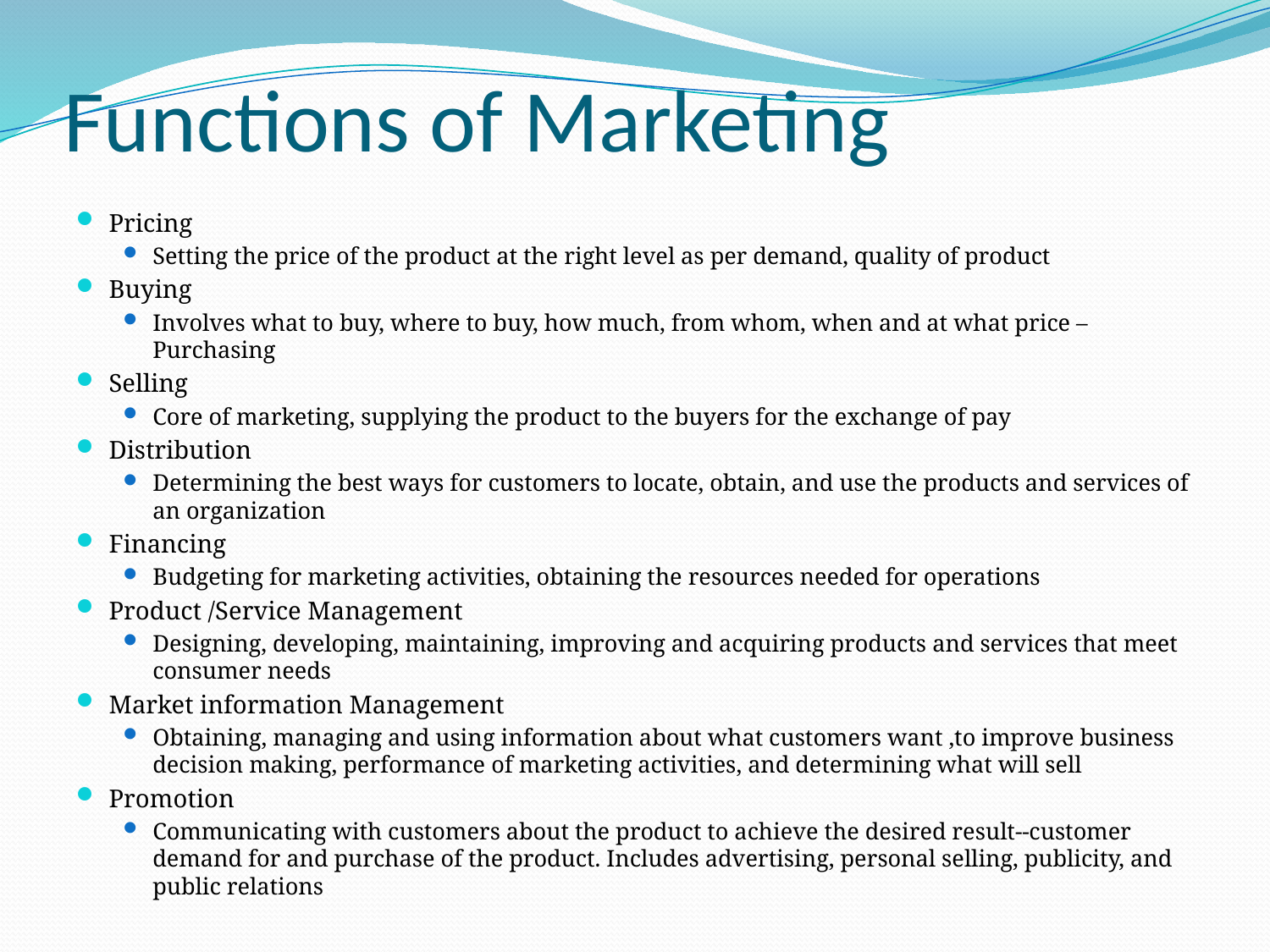

# Functions of Marketing
Pricing
Setting the price of the product at the right level as per demand, quality of product
Buying
Involves what to buy, where to buy, how much, from whom, when and at what price – Purchasing
Selling
Core of marketing, supplying the product to the buyers for the exchange of pay
Distribution
Determining the best ways for customers to locate, obtain, and use the products and services of an organization
Financing
Budgeting for marketing activities, obtaining the resources needed for operations
Product /Service Management
Designing, developing, maintaining, improving and acquiring products and services that meet consumer needs
Market information Management
Obtaining, managing and using information about what customers want ,to improve business decision making, performance of marketing activities, and determining what will sell
Promotion
Communicating with customers about the product to achieve the desired result--customer demand for and purchase of the product. Includes advertising, personal selling, publicity, and public relations